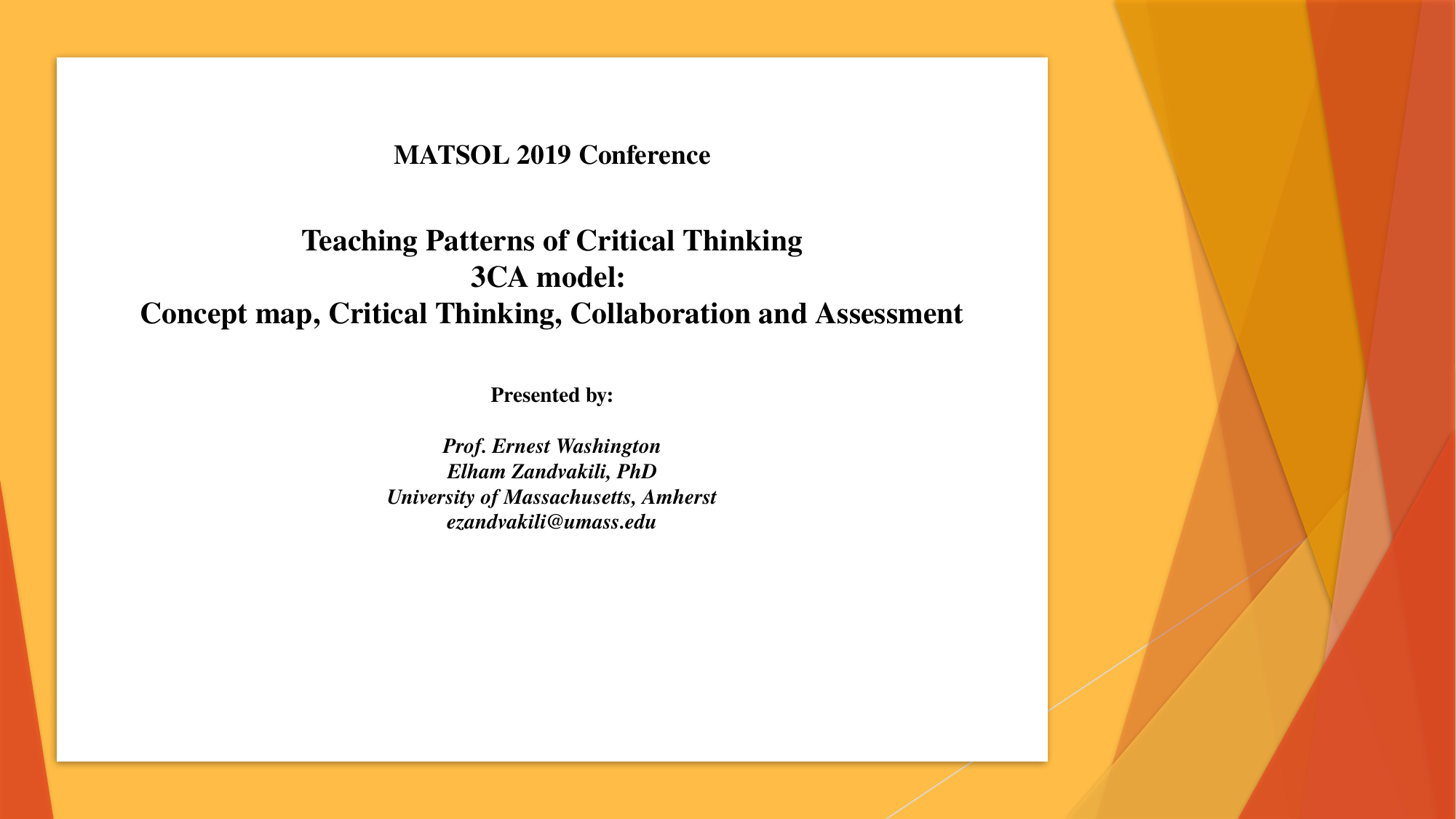

MATSOL 2019 Conference

Teaching Patterns of Critical Thinking
3CA model:
Concept map, Critical Thinking, Collaboration and Assessment

Presented by:

Prof. Ernest Washington
Elham Zandvakili, PhD
University of Massachusetts, Amherst
ezandvakili@umass.edu